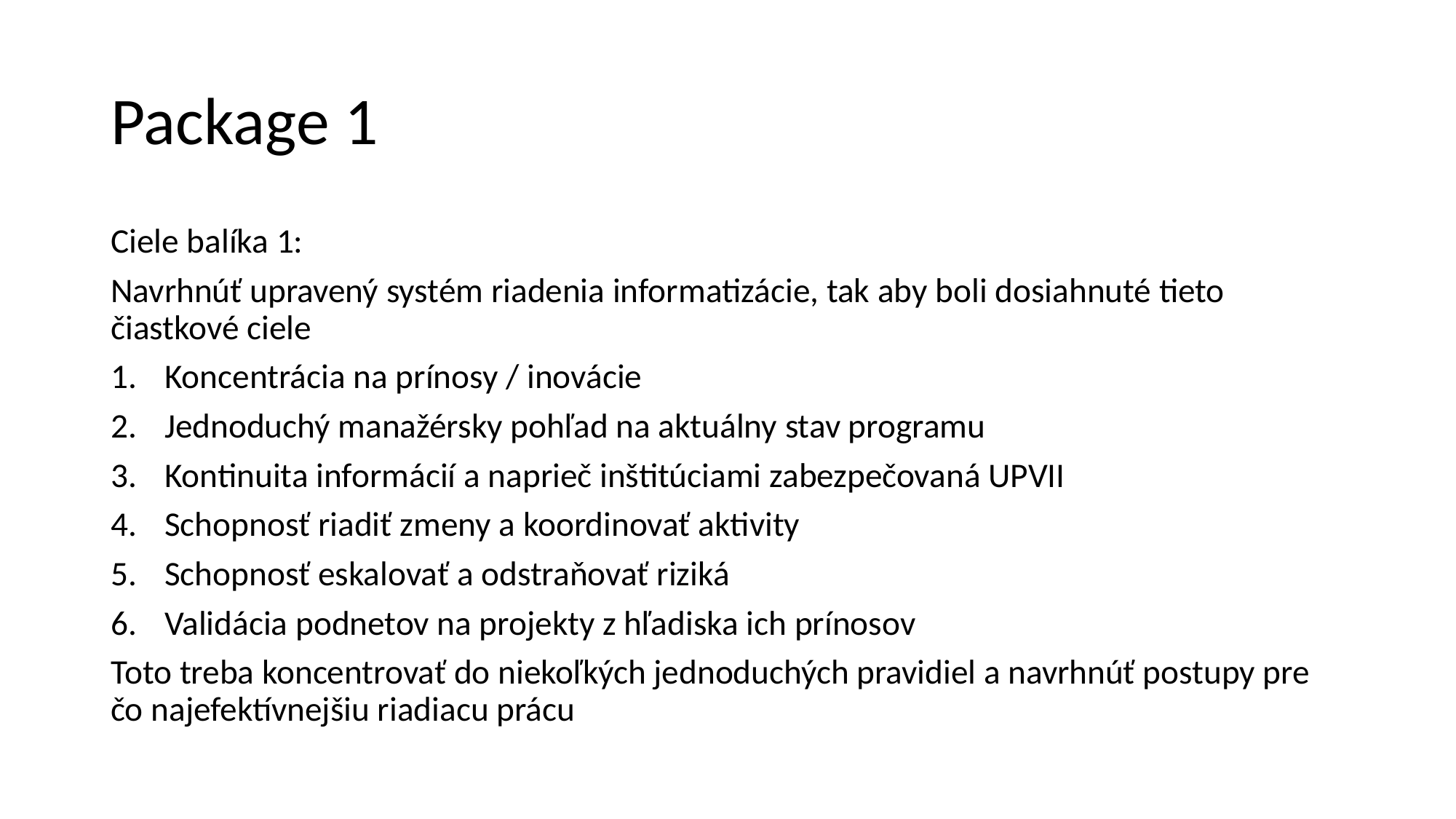

# Package 1
Ciele balíka 1:
Navrhnúť upravený systém riadenia informatizácie, tak aby boli dosiahnuté tieto čiastkové ciele
Koncentrácia na prínosy / inovácie
Jednoduchý manažérsky pohľad na aktuálny stav programu
Kontinuita informácií a naprieč inštitúciami zabezpečovaná UPVII
Schopnosť riadiť zmeny a koordinovať aktivity
Schopnosť eskalovať a odstraňovať riziká
Validácia podnetov na projekty z hľadiska ich prínosov
Toto treba koncentrovať do niekoľkých jednoduchých pravidiel a navrhnúť postupy pre čo najefektívnejšiu riadiacu prácu